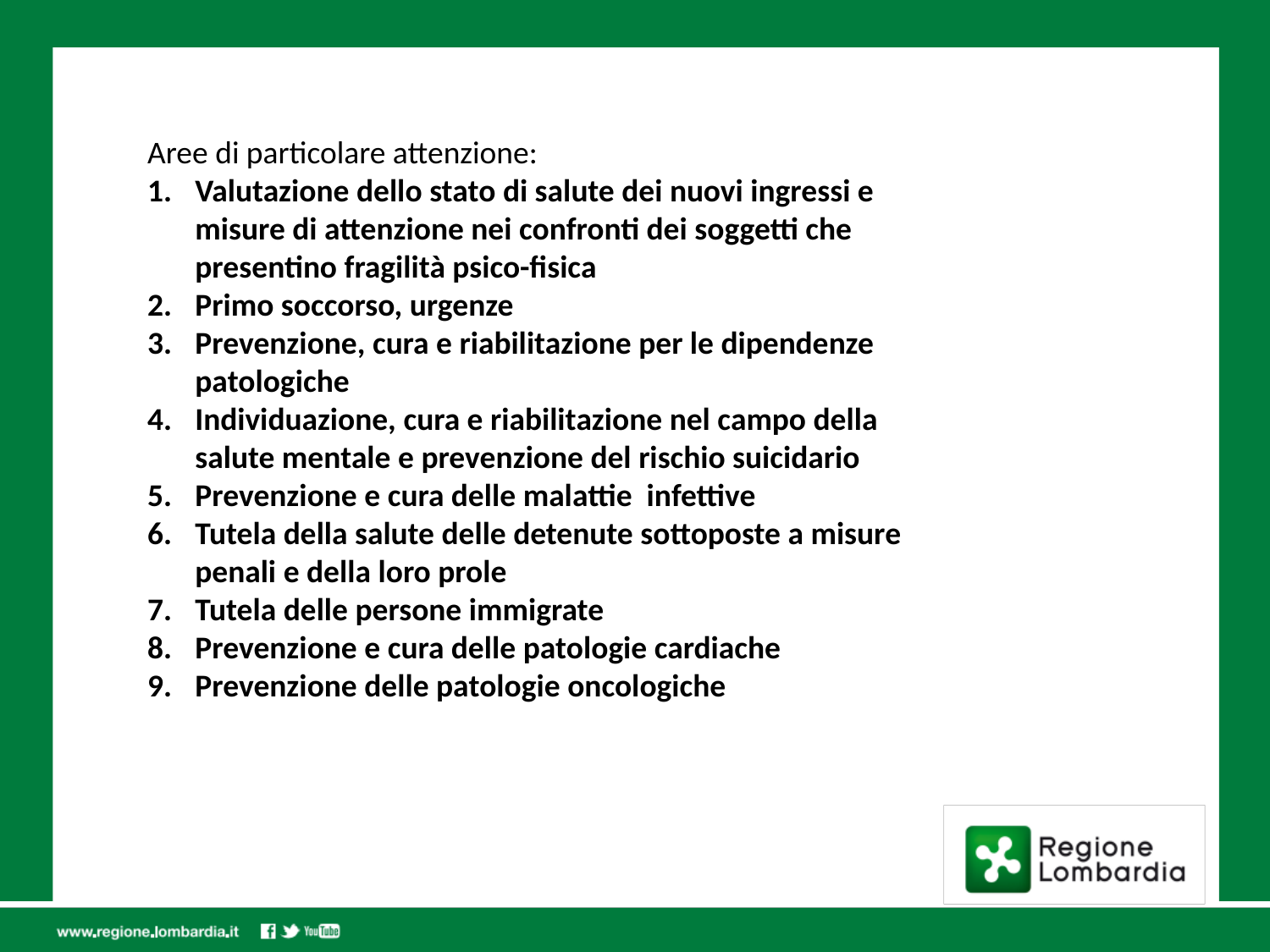

Aree di particolare attenzione:
Valutazione dello stato di salute dei nuovi ingressi e misure di attenzione nei confronti dei soggetti che presentino fragilità psico-fisica
Primo soccorso, urgenze
Prevenzione, cura e riabilitazione per le dipendenze patologiche
Individuazione, cura e riabilitazione nel campo della salute mentale e prevenzione del rischio suicidario
Prevenzione e cura delle malattie  infettive
Tutela della salute delle detenute sottoposte a misure penali e della loro prole
Tutela delle persone immigrate
Prevenzione e cura delle patologie cardiache
Prevenzione delle patologie oncologiche